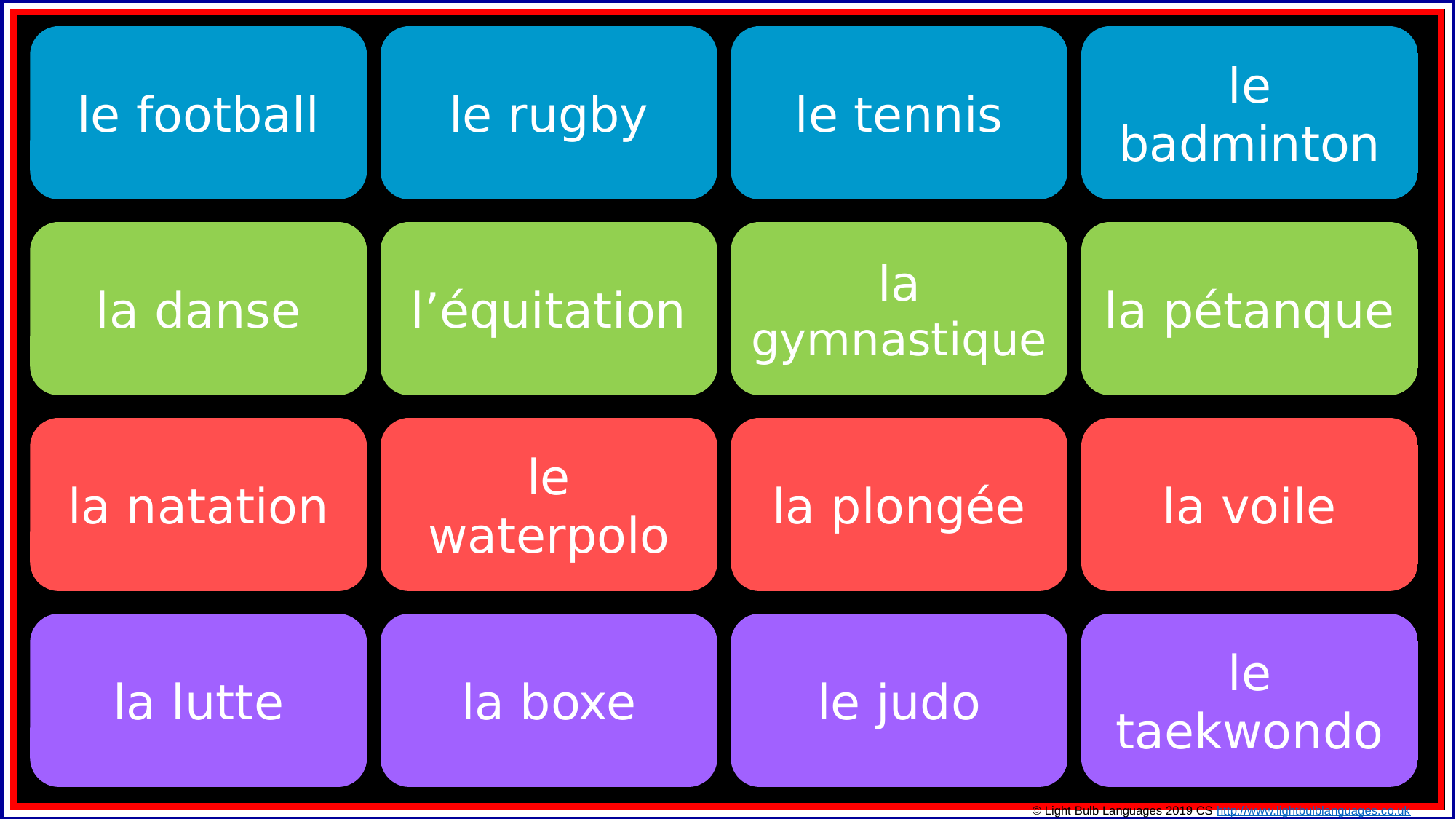

le football
le rugby
le tennis
le badminton
la danse
l’équitation
la gymnastique
la pétanque
la natation
le waterpolo
la plongée
la voile
la lutte
la boxe
le judo
le taekwondo
© Light Bulb Languages 2019 CS http://www.lightbulblanguages.co.uk